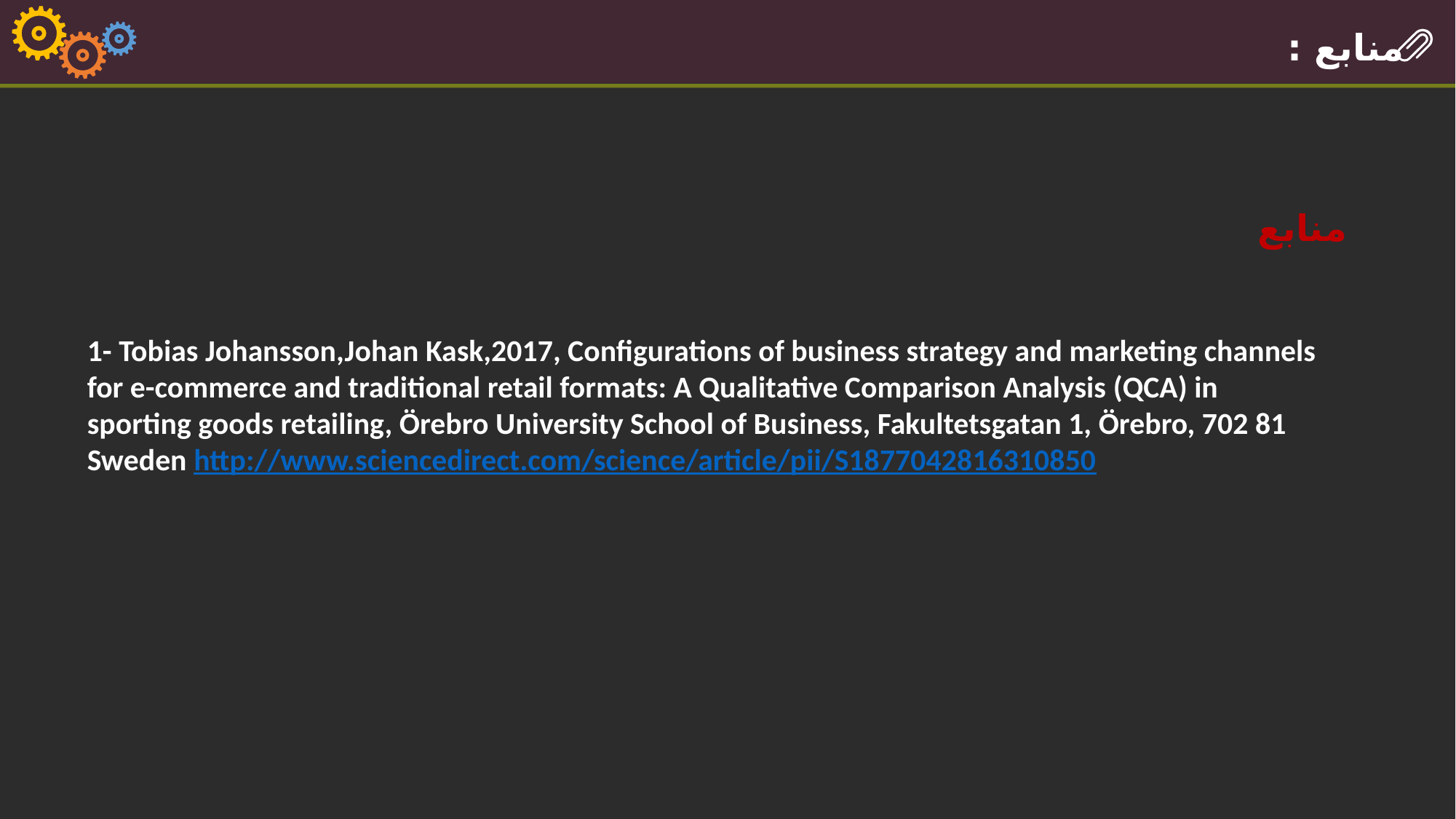

منابع :

منابع
1- Tobias Johansson,Johan Kask,2017, Configurations of business strategy and marketing channels for e-commerce and traditional retail formats: A Qualitative Comparison Analysis (QCA) in sporting goods retailing, Örebro University School of Business, Fakultetsgatan 1, Örebro, 702 81 Sweden http://www.sciencedirect.com/science/article/pii/S1877042816310850